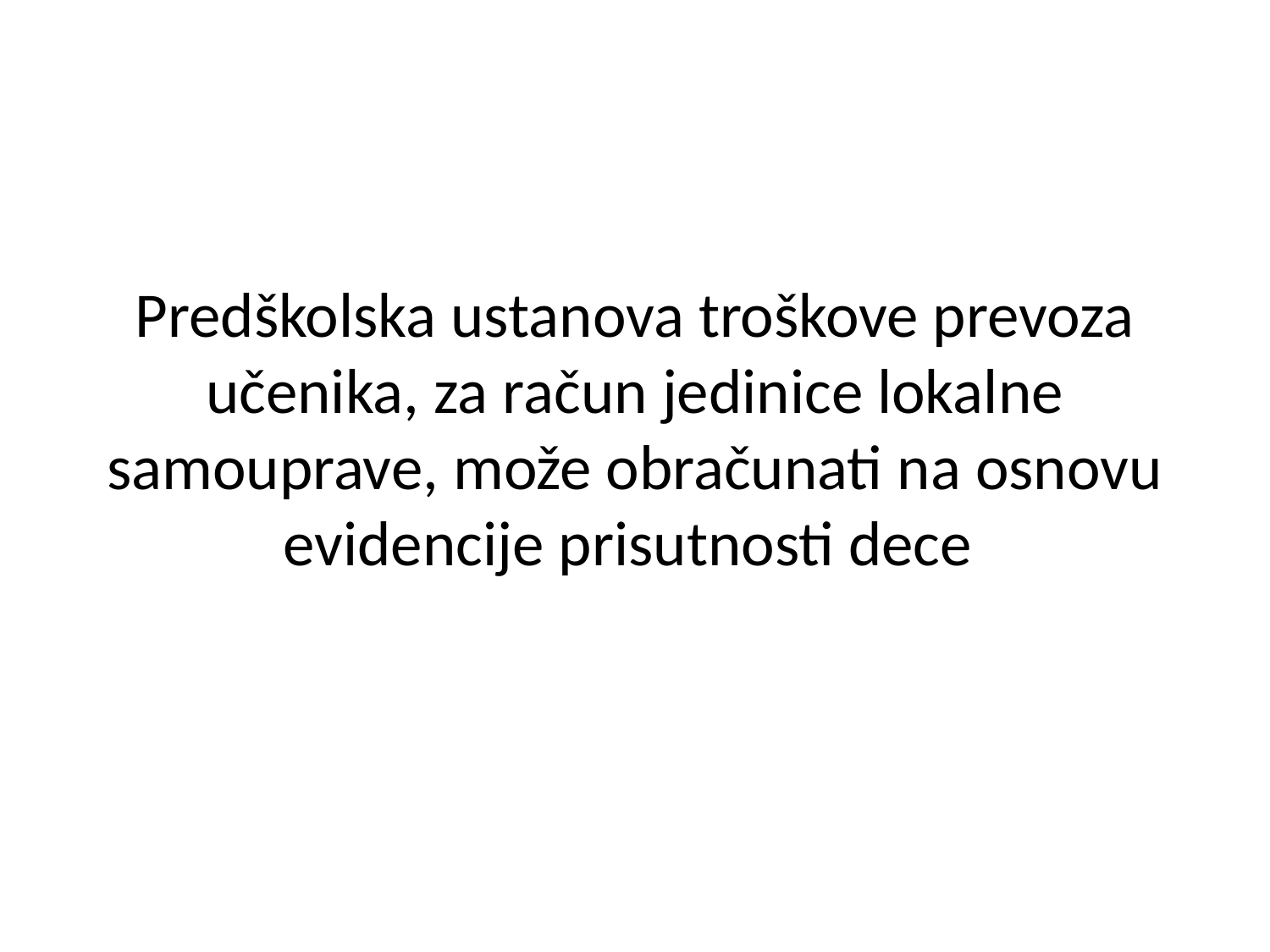

# Predškolska ustanova troškove prevoza učenika, za račun jedinice lokalne samouprave, može obračunati na osnovu evidencije prisutnosti dece